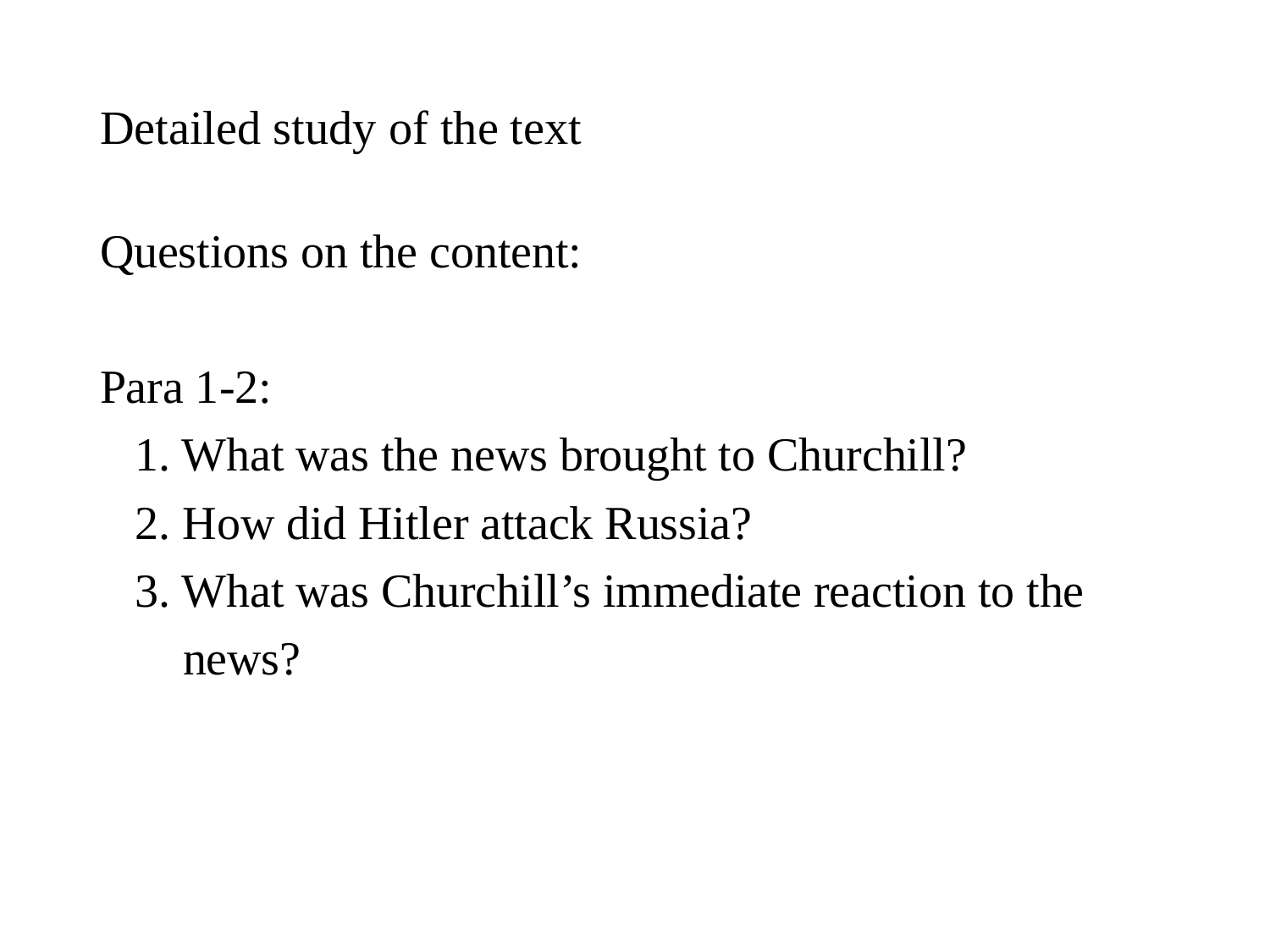

# Detailed study of the text
Questions on the content:

Para 1-2:
   1. What was the news brought to Churchill?
   2. How did Hitler attack Russia?
   3. What was Churchill’s immediate reaction to the
       news?